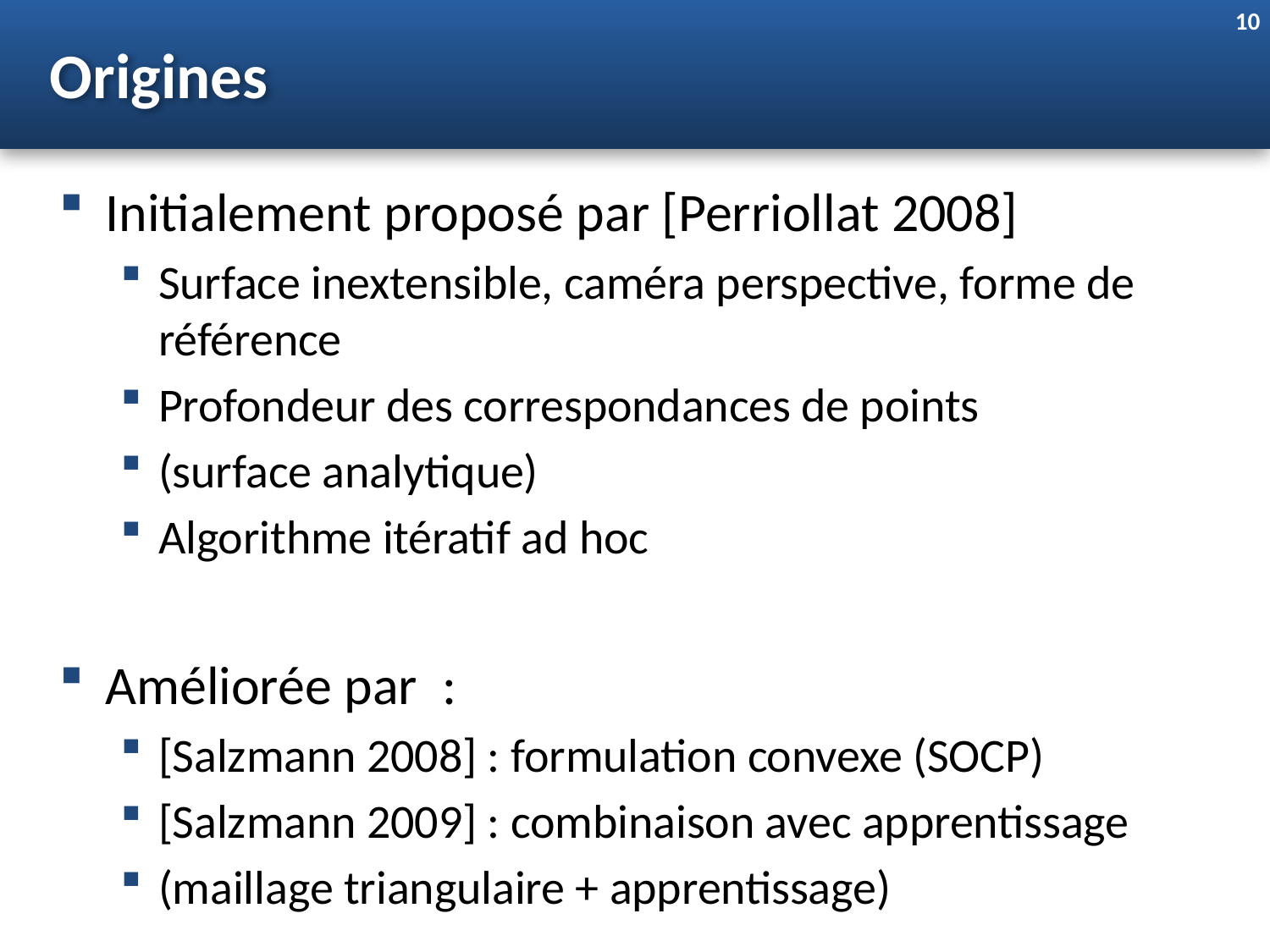

Origines
10
Initialement proposé par [Perriollat 2008]
Surface inextensible, caméra perspective, forme de référence
Profondeur des correspondances de points
(surface analytique)
Algorithme itératif ad hoc

Améliorée par  :
[Salzmann 2008] : formulation convexe (SOCP)
[Salzmann 2009] : combinaison avec apprentissage
(maillage triangulaire + apprentissage)